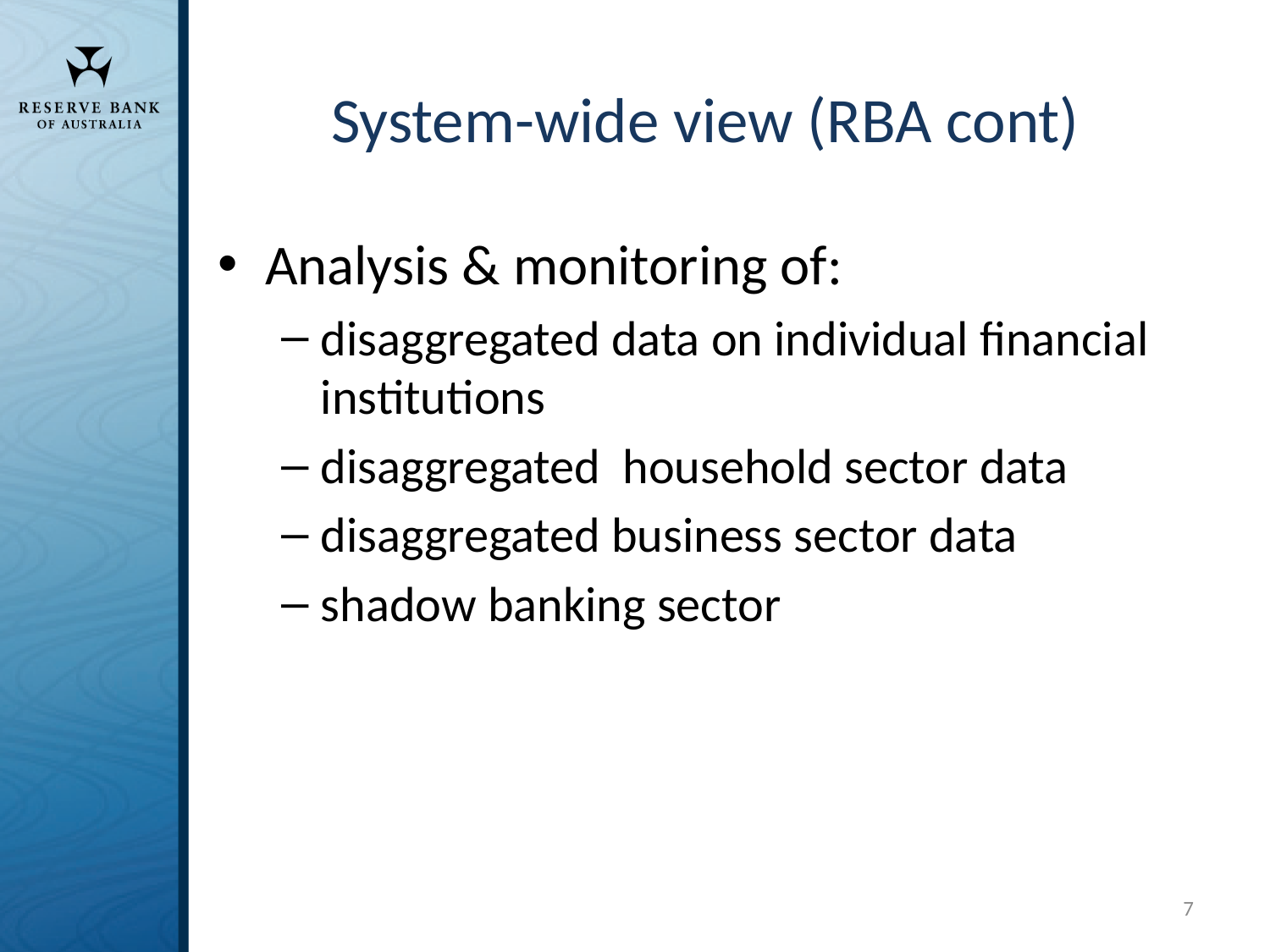

# System-wide view (RBA cont)
Analysis & monitoring of:
disaggregated data on individual financial institutions
disaggregated  household sector data
disaggregated business sector data
shadow banking sector
7